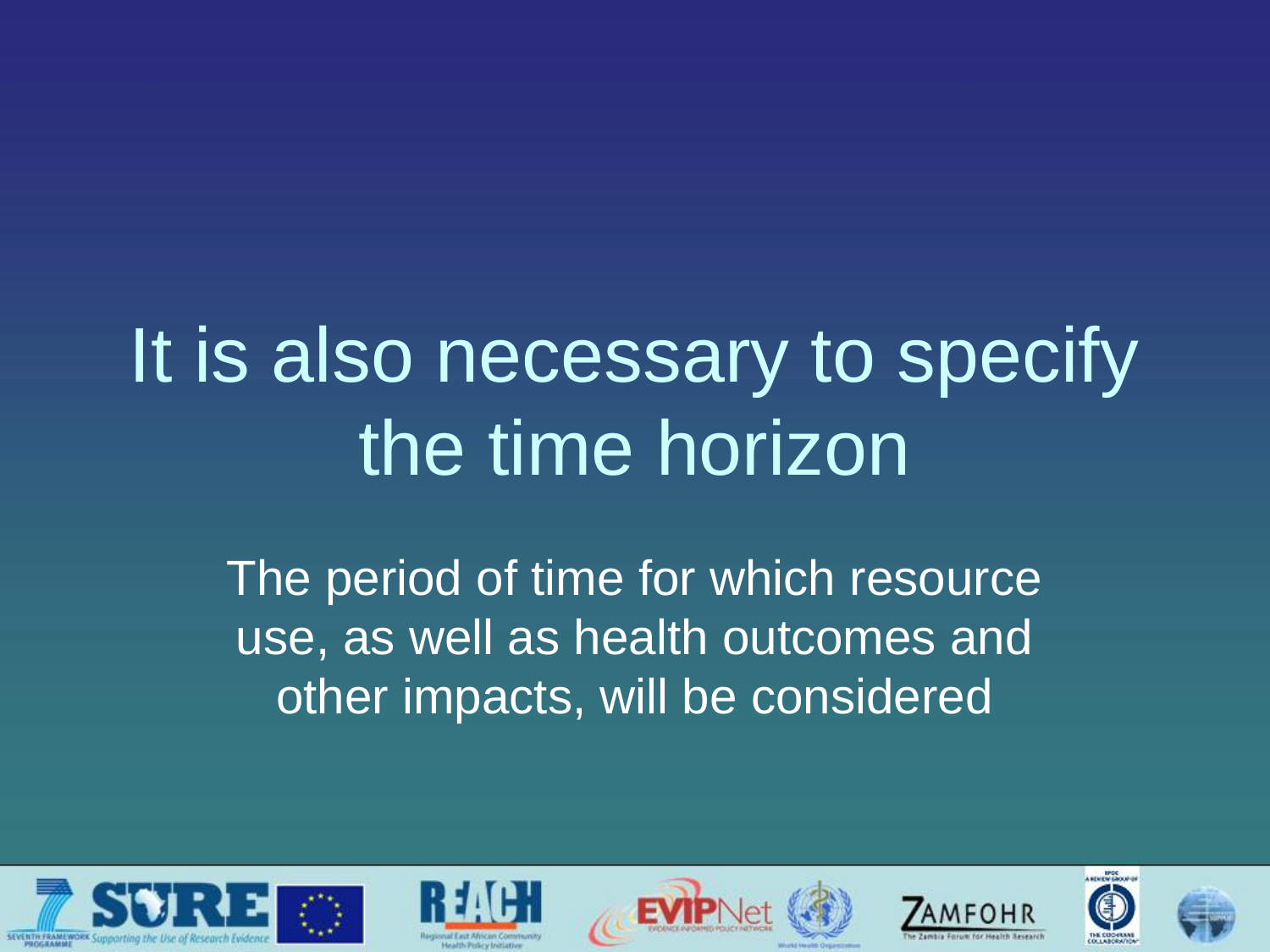

# It is also necessary to specify the time horizon
The period of time for which resource use, as well as health outcomes and other impacts, will be considered